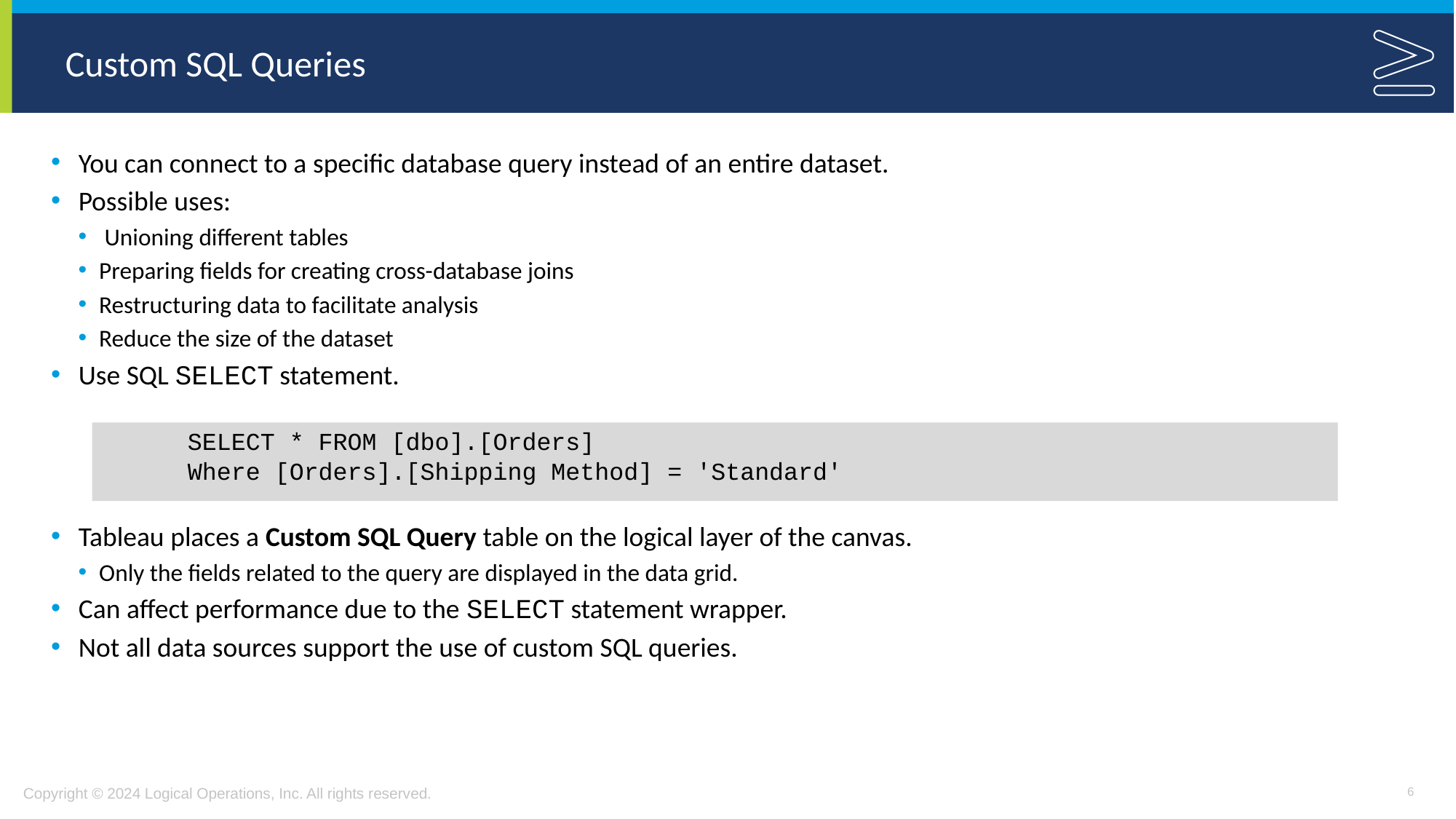

# Custom SQL Queries
You can connect to a specific database query instead of an entire dataset.
Possible uses:
 Unioning different tables
Preparing fields for creating cross-database joins
Restructuring data to facilitate analysis
Reduce the size of the dataset
Use SQL SELECT statement.
	SELECT * FROM [dbo].[Orders]
	Where [Orders].[Shipping Method] = 'Standard'
Tableau places a Custom SQL Query table on the logical layer of the canvas.
Only the fields related to the query are displayed in the data grid.
Can affect performance due to the SELECT statement wrapper.
Not all data sources support the use of custom SQL queries.

6